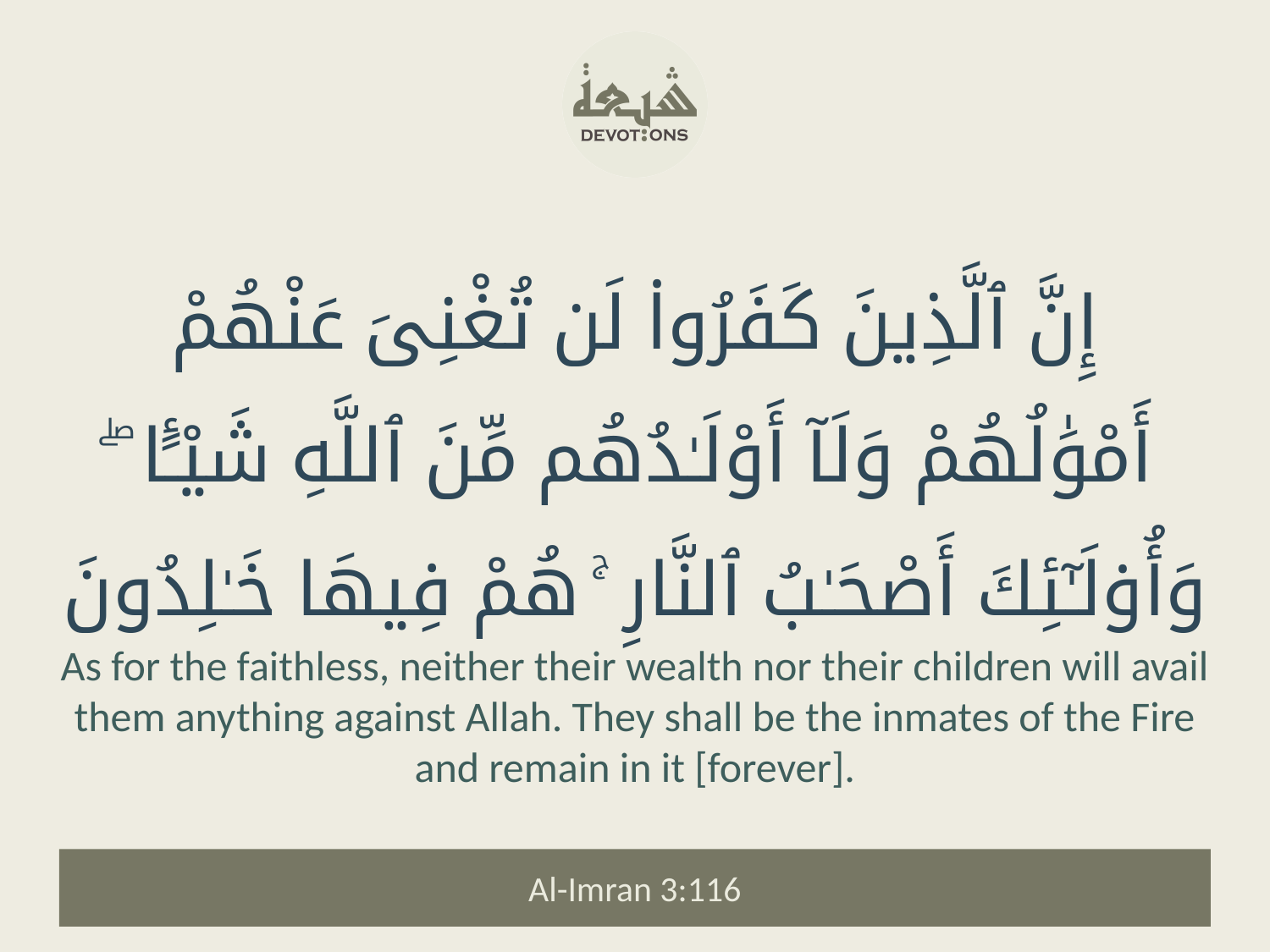

إِنَّ ٱلَّذِينَ كَفَرُوا۟ لَن تُغْنِىَ عَنْهُمْ أَمْوَٰلُهُمْ وَلَآ أَوْلَـٰدُهُم مِّنَ ٱللَّهِ شَيْـًٔا ۖ وَأُو۟لَـٰٓئِكَ أَصْحَـٰبُ ٱلنَّارِ ۚ هُمْ فِيهَا خَـٰلِدُونَ
As for the faithless, neither their wealth nor their children will avail them anything against Allah. They shall be the inmates of the Fire and remain in it [forever].
Al-Imran 3:116